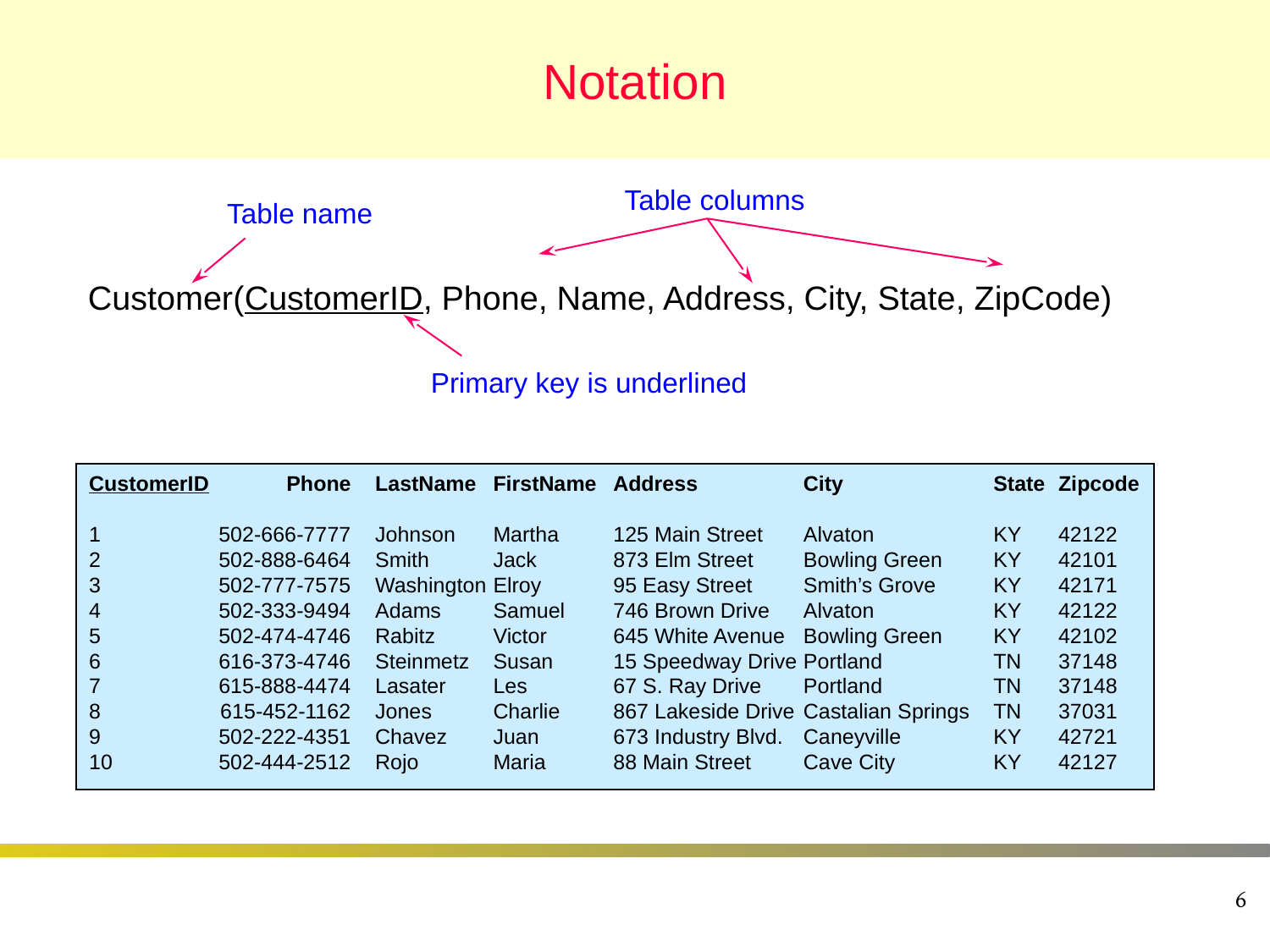

# Notation
Table columns
Table name

Customer(CustomerID, Phone, Name, Address, City, State, ZipCode)

Primary key is underlined
CustomerID	Phone	LastName	FirstName	Address	City	State	Zipcode

1	502-666-7777	Johnson	Martha	125 Main Street	Alvaton	KY	42122
2	502-888-6464	Smith	Jack	873 Elm Street	Bowling Green	KY	42101
3	502-777-7575	Washington	Elroy	95 Easy Street	Smith’s Grove	KY	42171
4	502-333-9494	Adams	Samuel	746 Brown Drive	Alvaton	KY	42122
5	502-474-4746	Rabitz	Victor	645 White Avenue	Bowling Green	KY	42102
6	616-373-4746	Steinmetz	Susan	15 Speedway Drive	Portland	TN	37148
7	615-888-4474	Lasater	Les	67 S. Ray Drive	Portland	TN	37148
8	615-452-1162	Jones	Charlie	867 Lakeside Drive	Castalian Springs	TN	37031
9	502-222-4351	Chavez	Juan	673 Industry Blvd.	Caneyville	KY	42721
10	502-444-2512	Rojo	Maria	88 Main Street	Cave City	KY	42127
6